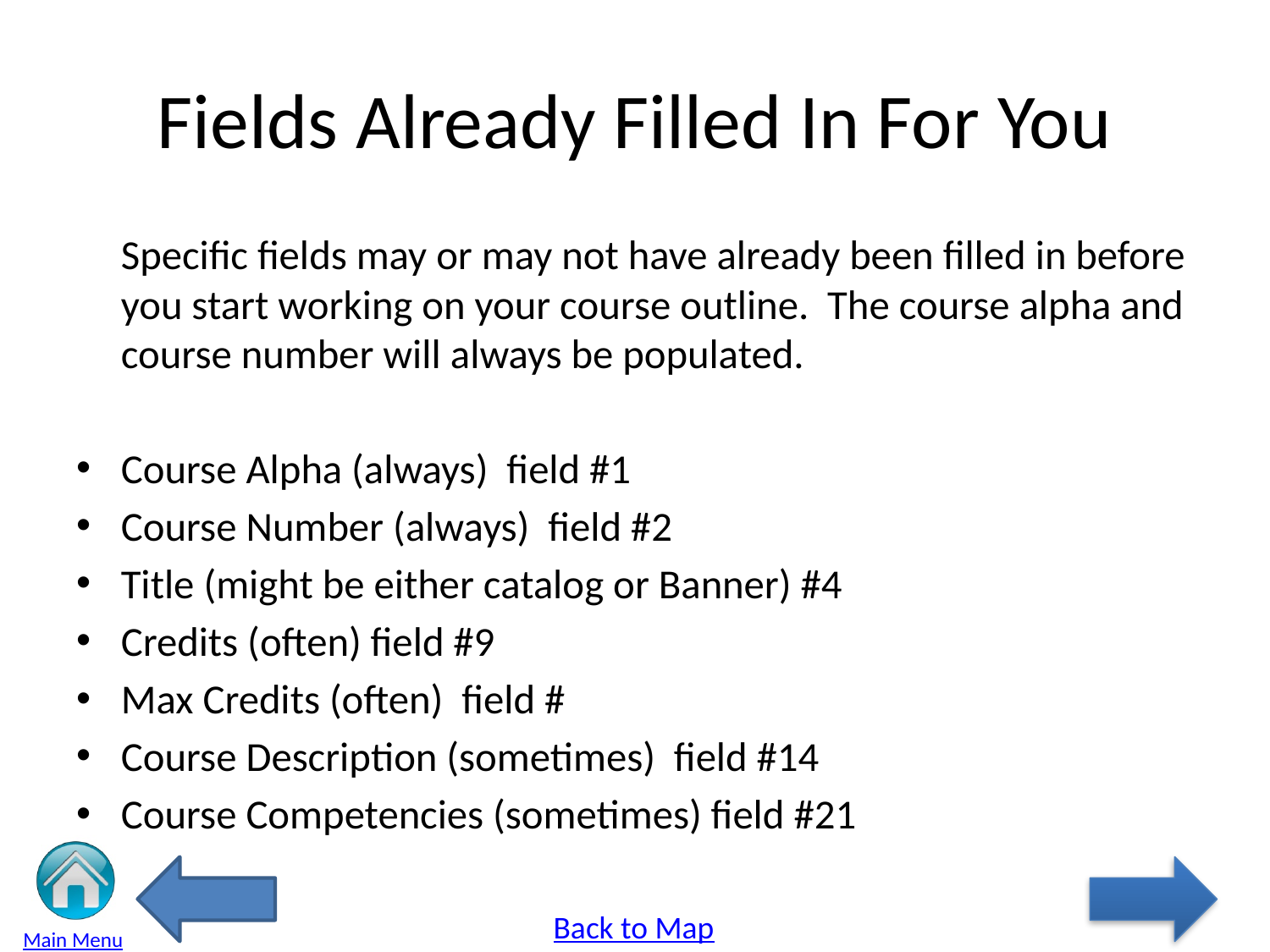

# Fields Already Filled In For You
	Specific fields may or may not have already been filled in before you start working on your course outline.  The course alpha and course number will always be populated.

Course Alpha (always)  field #1
Course Number (always)  field #2
Title (might be either catalog or Banner) #4
Credits (often) field #9
Max Credits (often)  field #
Course Description (sometimes)  field #14
Course Competencies (sometimes) field #21
Back to Map